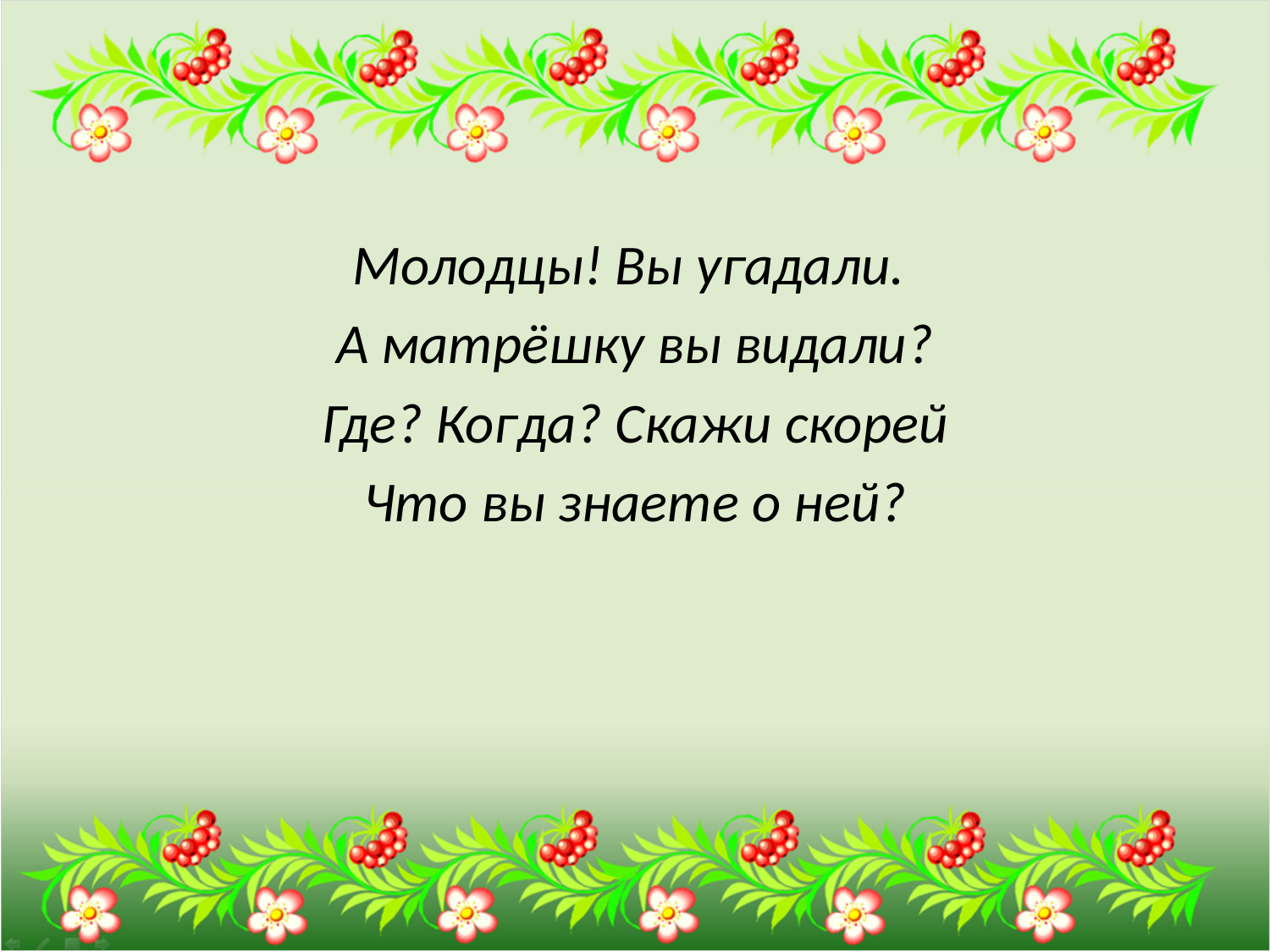

#
Молодцы! Вы угадали.
А матрёшку вы видали?
Где? Когда? Скажи скорей
Что вы знаете о ней?